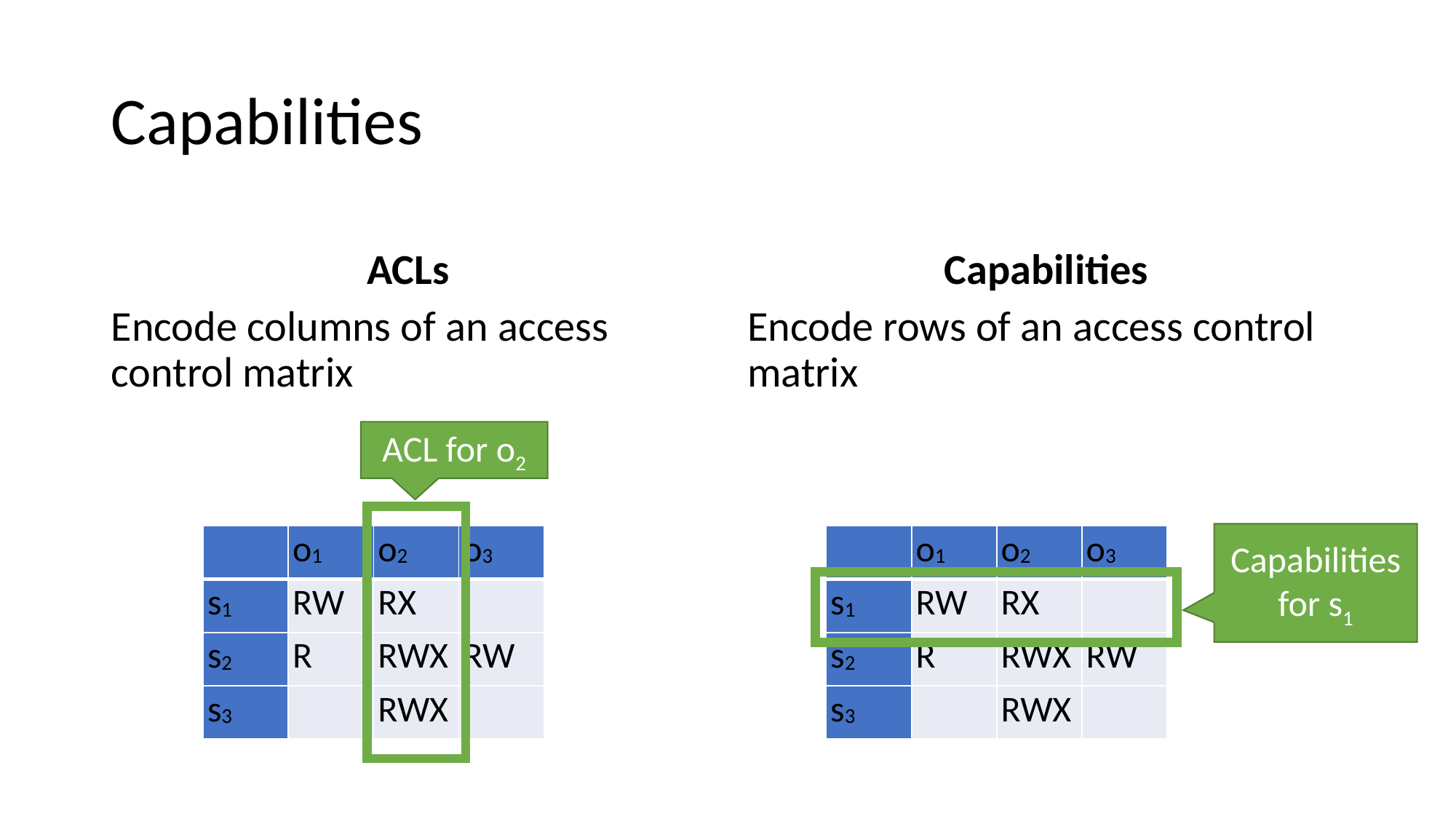

# Capabilities
ACLs
Capabilities
Encode columns of an access control matrix
Encode rows of an access control matrix
ACL for o2

Capabilities for s1
|  | o1 | o2 | o3 |
| --- | --- | --- | --- |
| s1 | RW | RX |  |
| s2 | R | RWX | RW |
| s3 |  | RWX |  |
|  | o1 | o2 | o3 |
| --- | --- | --- | --- |
| s1 | RW | RX |  |
| s2 | R | RWX | RW |
| s3 |  | RWX |  |